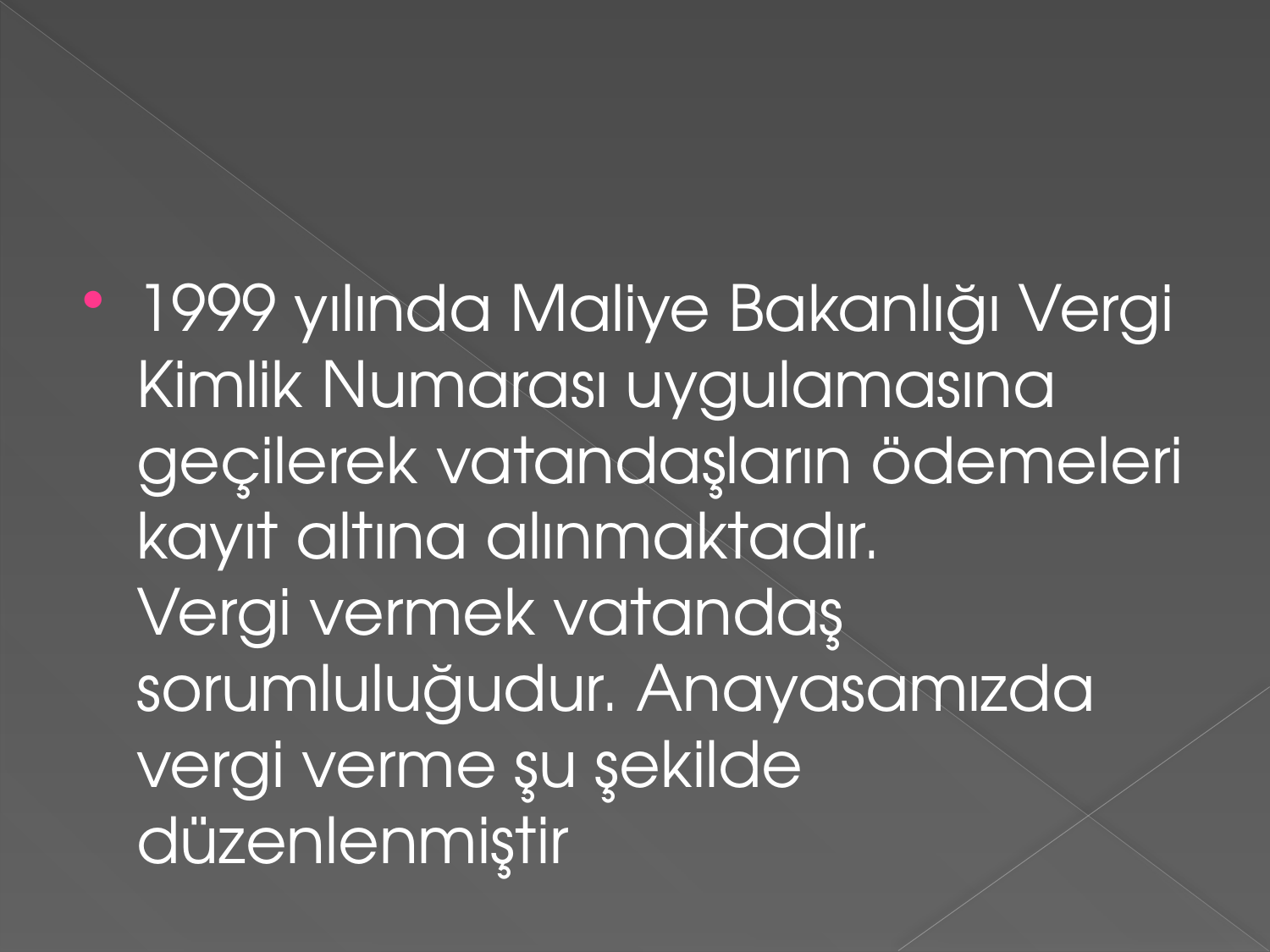

#
1999 yılında Maliye Bakanlığı Vergi Kimlik Numarası uygulamasına geçilerek vatandaşların ödemeleri kayıt altına alınmaktadır.
Vergi vermek vatandaş sorumluluğudur. Anayasamızda vergi verme şu şekilde düzenlenmiştir